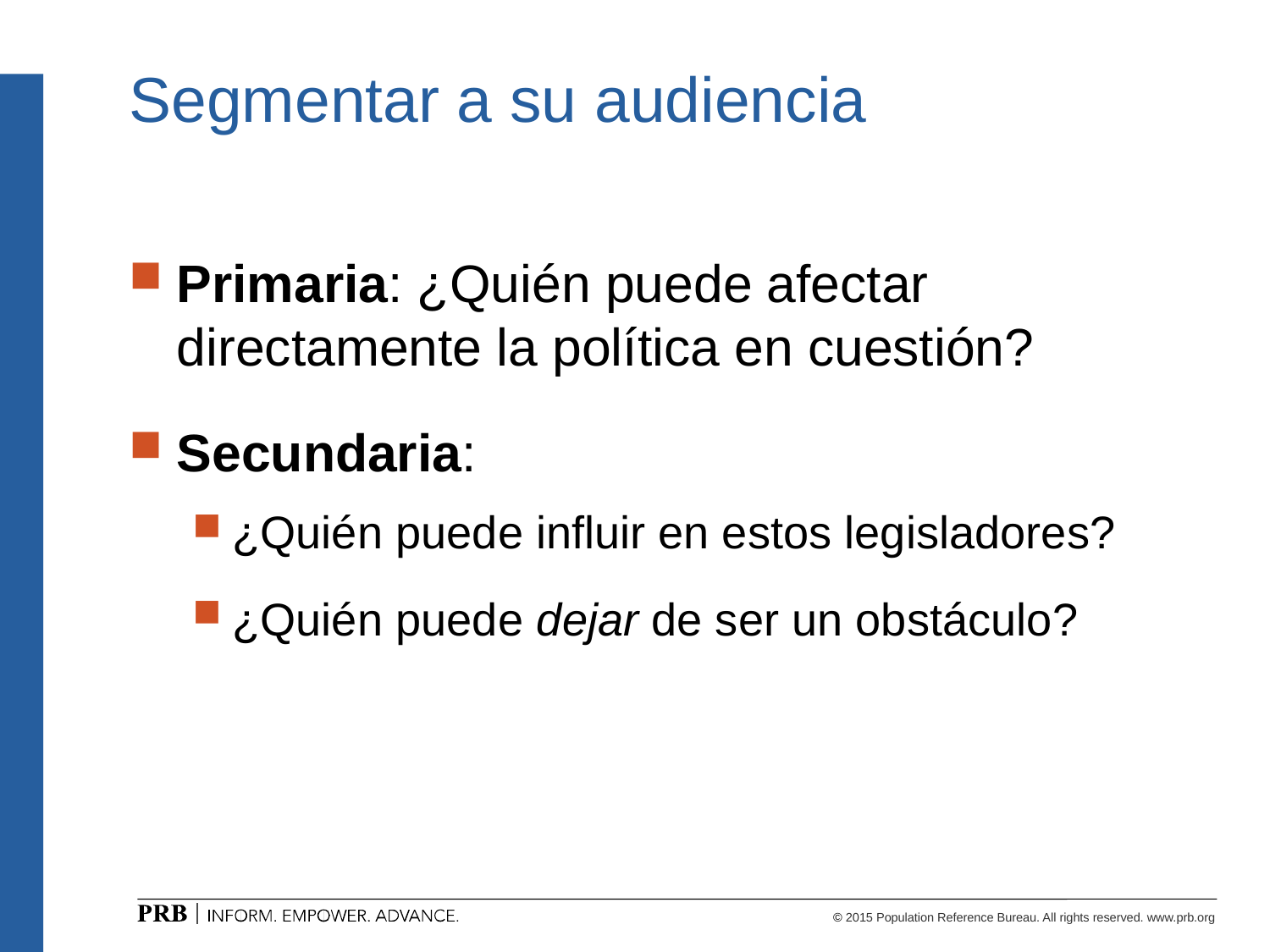

# Segmentar a su audiencia
Primaria: ¿Quién puede afectar directamente la política en cuestión?
Secundaria:
¿Quién puede influir en estos legisladores?
¿Quién puede dejar de ser un obstáculo?